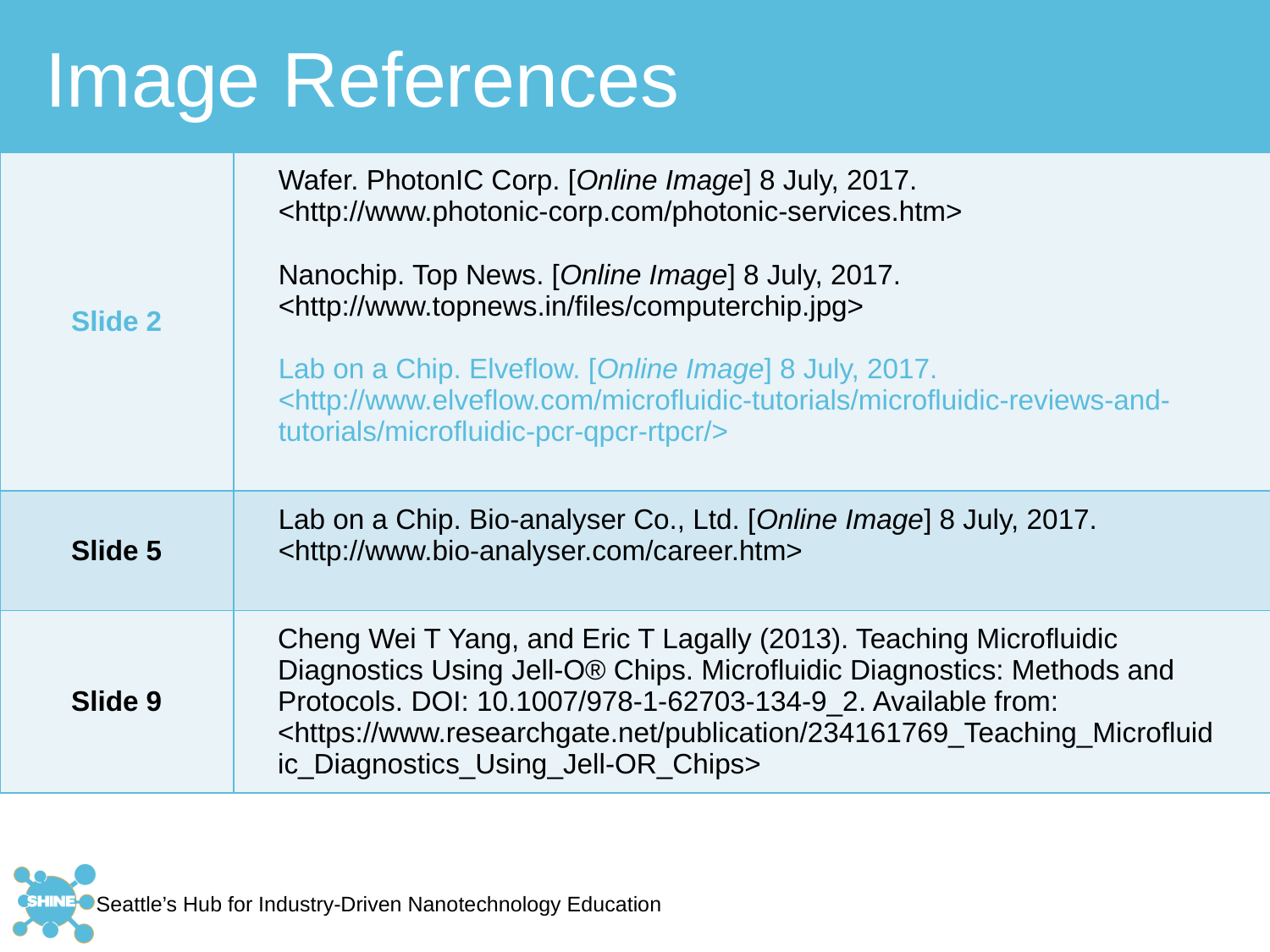

# Image References
| Slide 2 | Wafer. PhotonIC Corp. [Online Image] 8 July, 2017. <http://www.photonic-corp.com/photonic-services.htm> Nanochip. Top News. [Online Image] 8 July, 2017. <http://www.topnews.in/files/computerchip.jpg> Lab on a Chip. Elveflow. [Online Image] 8 July, 2017. <http://www.elveflow.com/microfluidic-tutorials/microfluidic-reviews-and-tutorials/microfluidic-pcr-qpcr-rtpcr/> |
| --- | --- |
| Slide 5 | Lab on a Chip. Bio-analyser Co., Ltd. [Online Image] 8 July, 2017. <http://www.bio-analyser.com/career.htm> |
| Slide 9 | Cheng Wei T Yang, and Eric T Lagally (2013). Teaching Microfluidic Diagnostics Using Jell-O® Chips. Microfluidic Diagnostics: Methods and Protocols. DOI: 10.1007/978-1-62703-134-9\_2. Available from: <https://www.researchgate.net/publication/234161769\_Teaching\_Microfluidic\_Diagnostics\_Using\_Jell-OR\_Chips> |